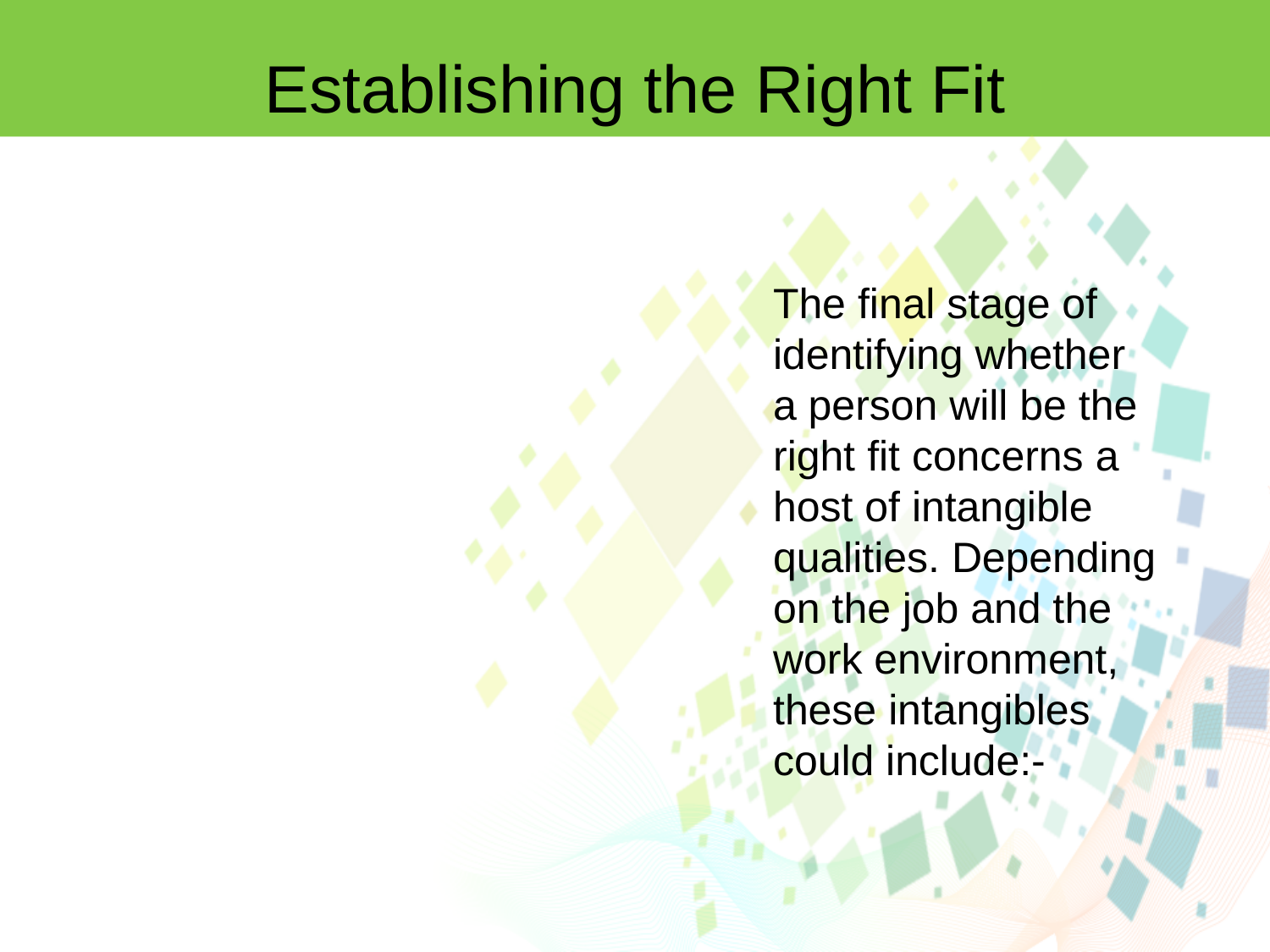

Establishing the Right Fit
The final stage of identifying whether a person will be the right fit concerns a
host of intangible qualities. Depending on the job and the work environment, these intangibles could include:-